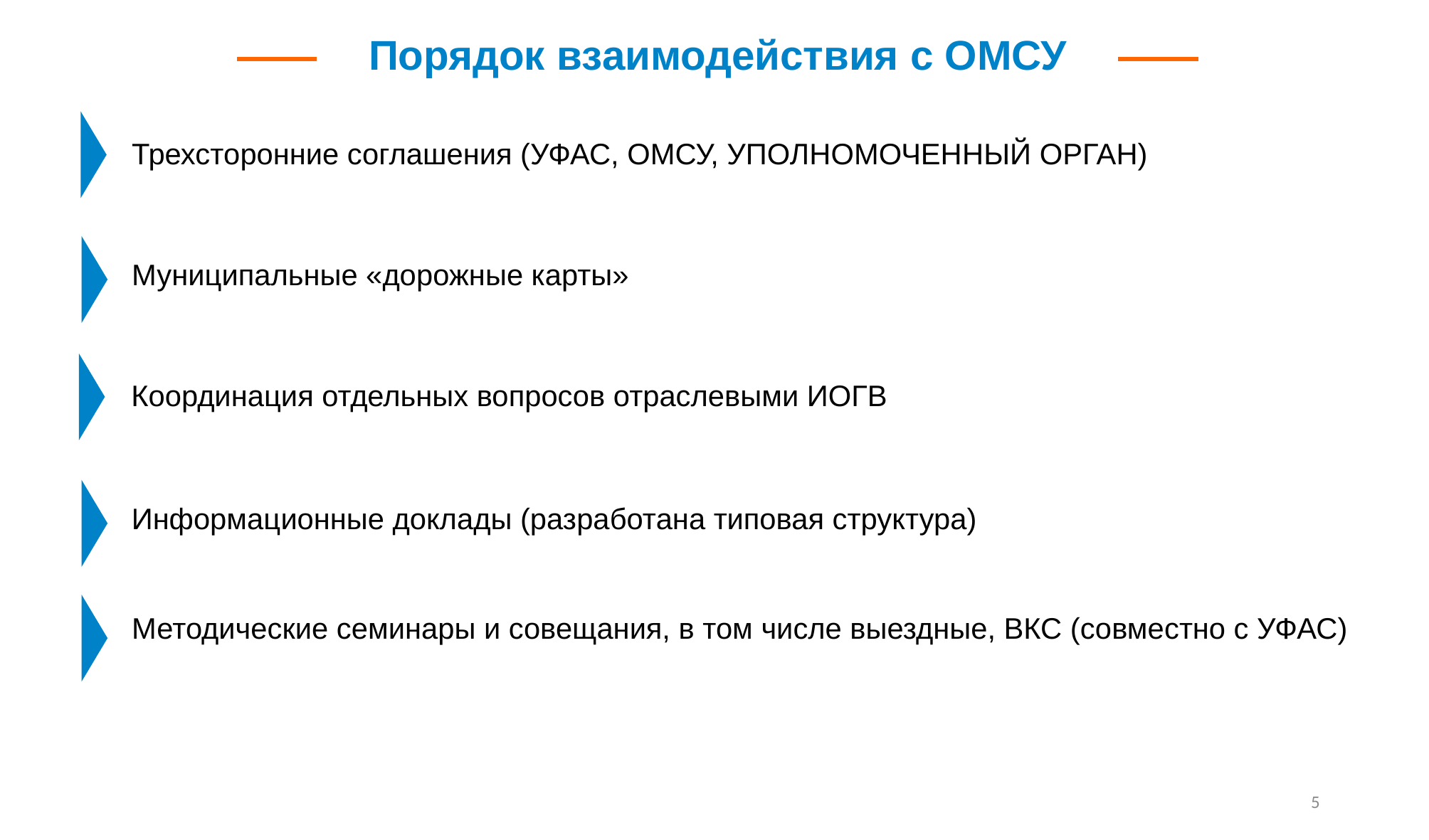

Порядок взаимодействия с ОМСУ

Трехсторонние соглашения (УФАС, ОМСУ, УПОЛНОМОЧЕННЫЙ ОРГАН)

Муниципальные «дорожные карты»

Координация отдельных вопросов отраслевыми ИОГВ

Информационные доклады (разработана типовая структура)

Методические семинары и совещания, в том числе выездные, ВКС (совместно с УФАС)

5